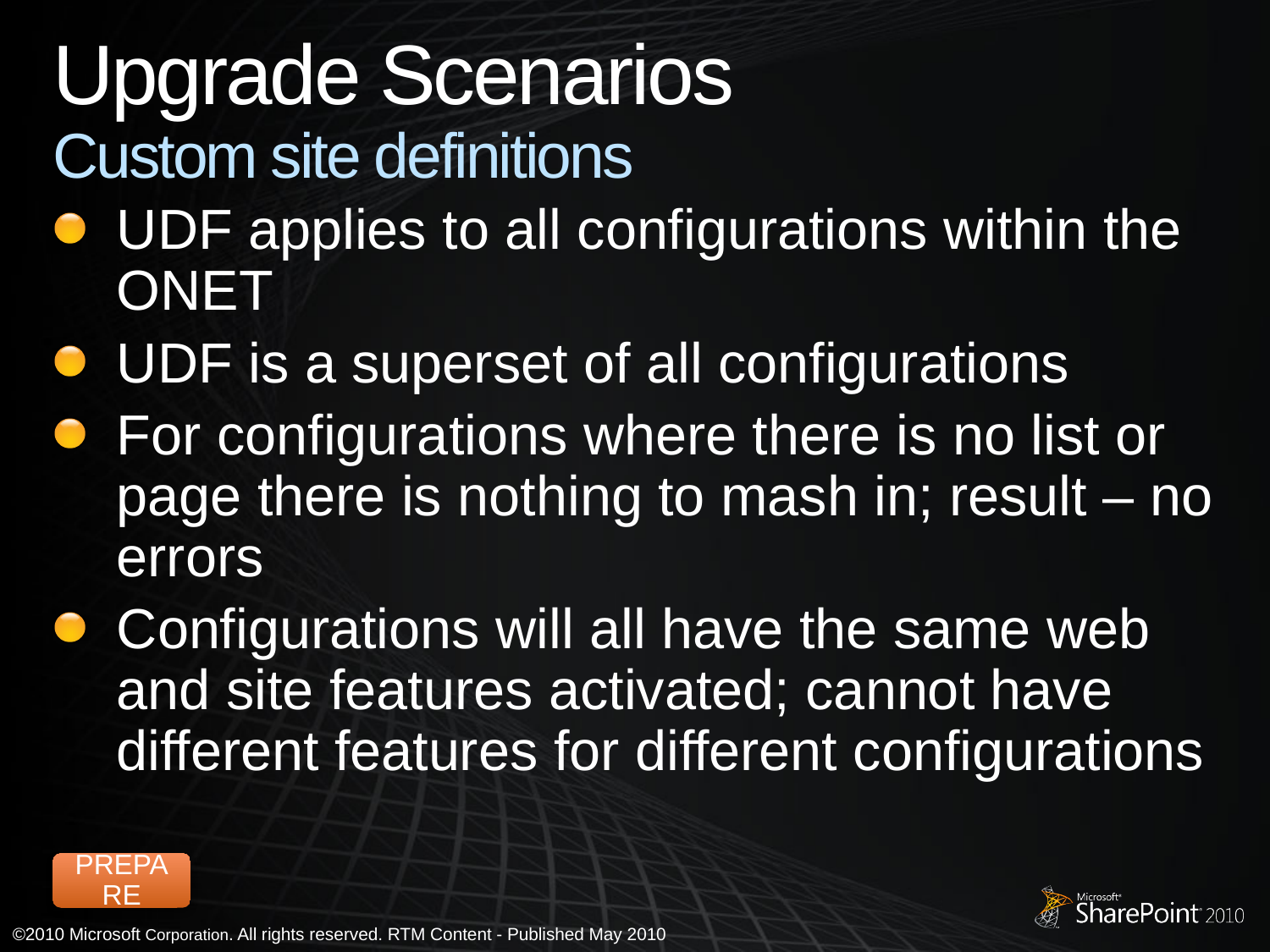

# Upgrade Scenarios Custom site definitions
UDF applies to all configurations within the ONET
UDF is a superset of all configurations
For configurations where there is no list or page there is nothing to mash in; result – no errors
Configurations will all have the same web and site features activated; cannot have different features for different configurations